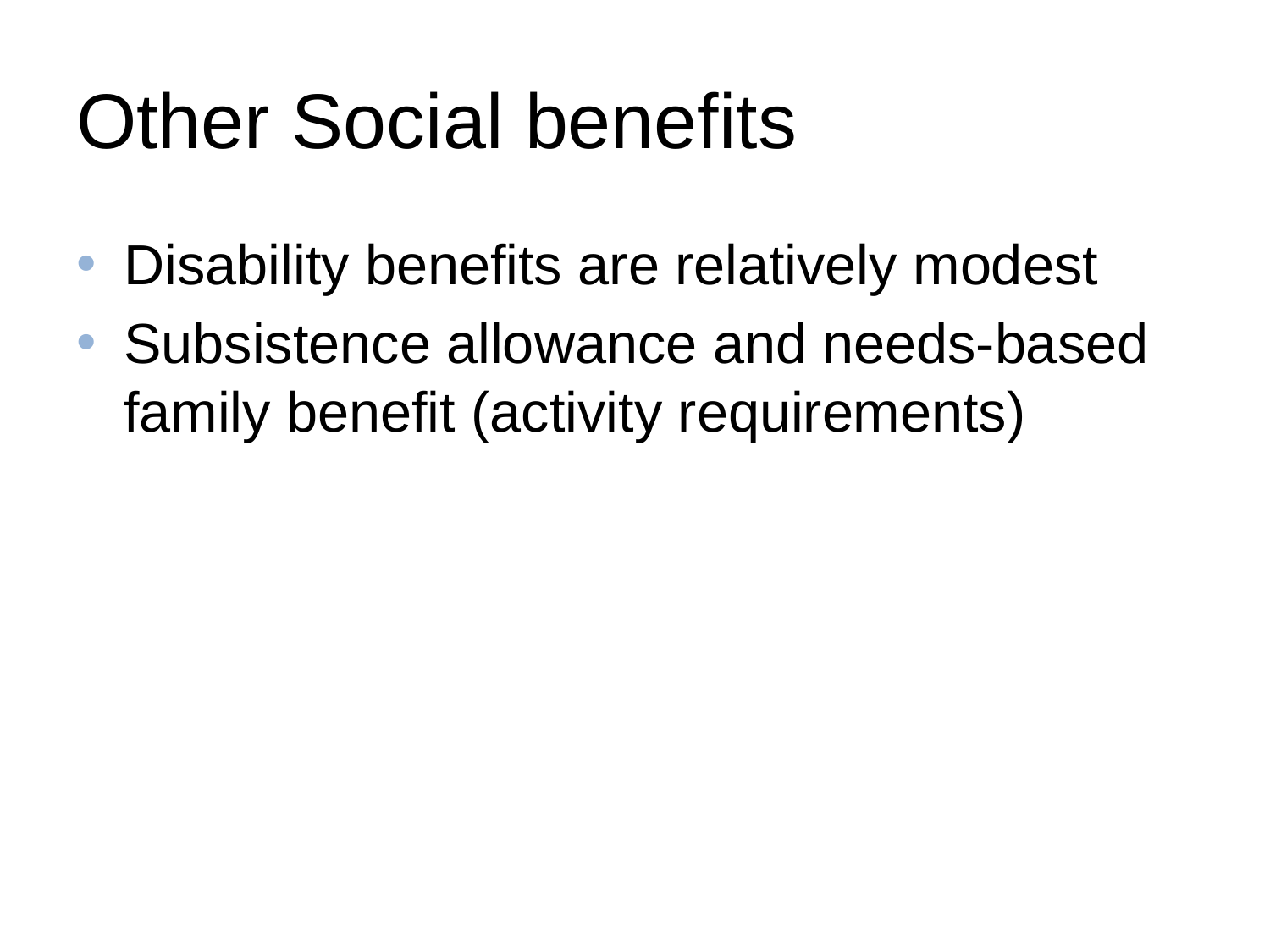

# Other Social benefits
Disability benefits are relatively modest
Subsistence allowance and needs-based family benefit (activity requirements)